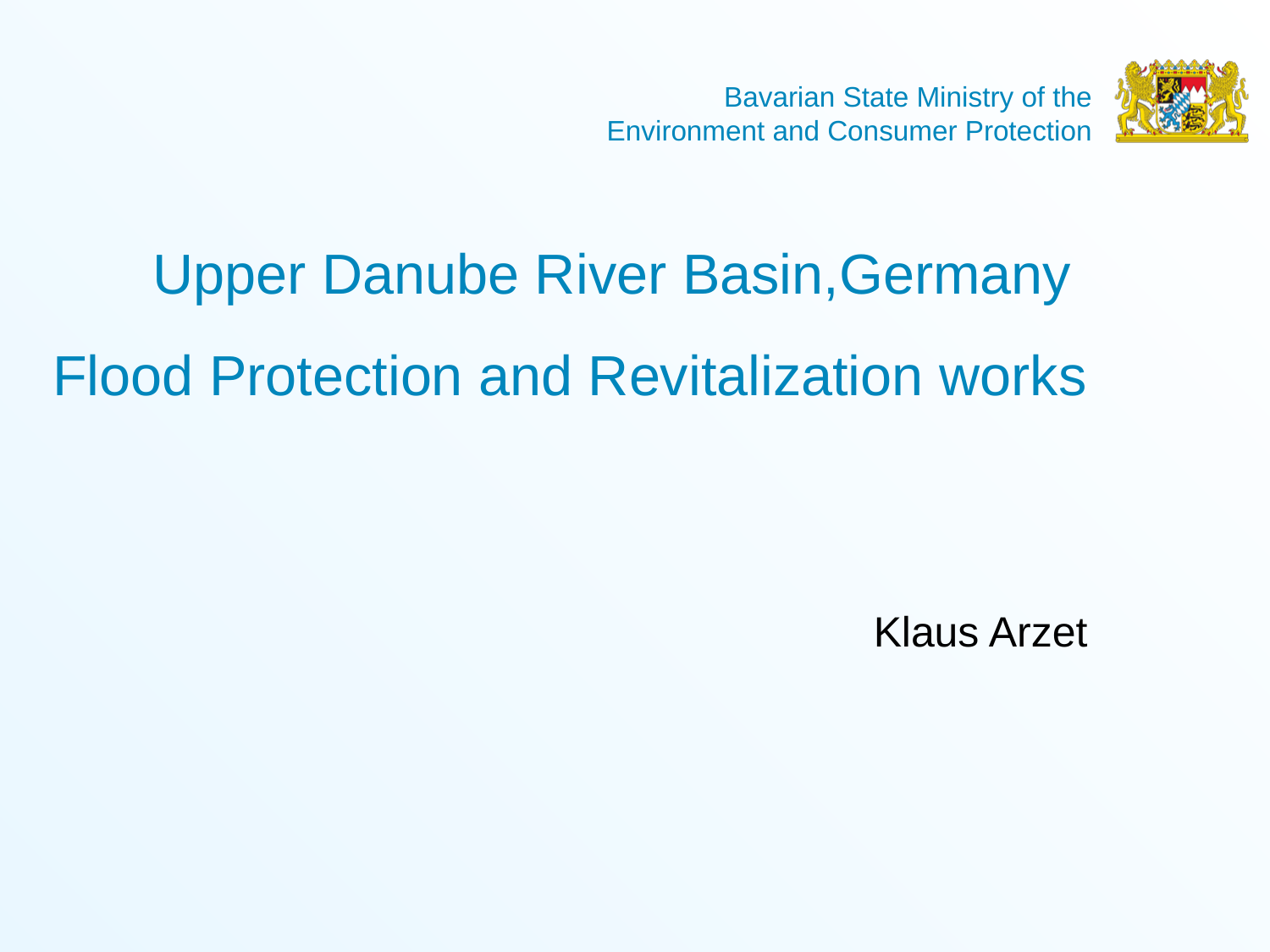

# Upper Danube River Basin,Germany Flood Protection and Revitalization works
Klaus Arzet